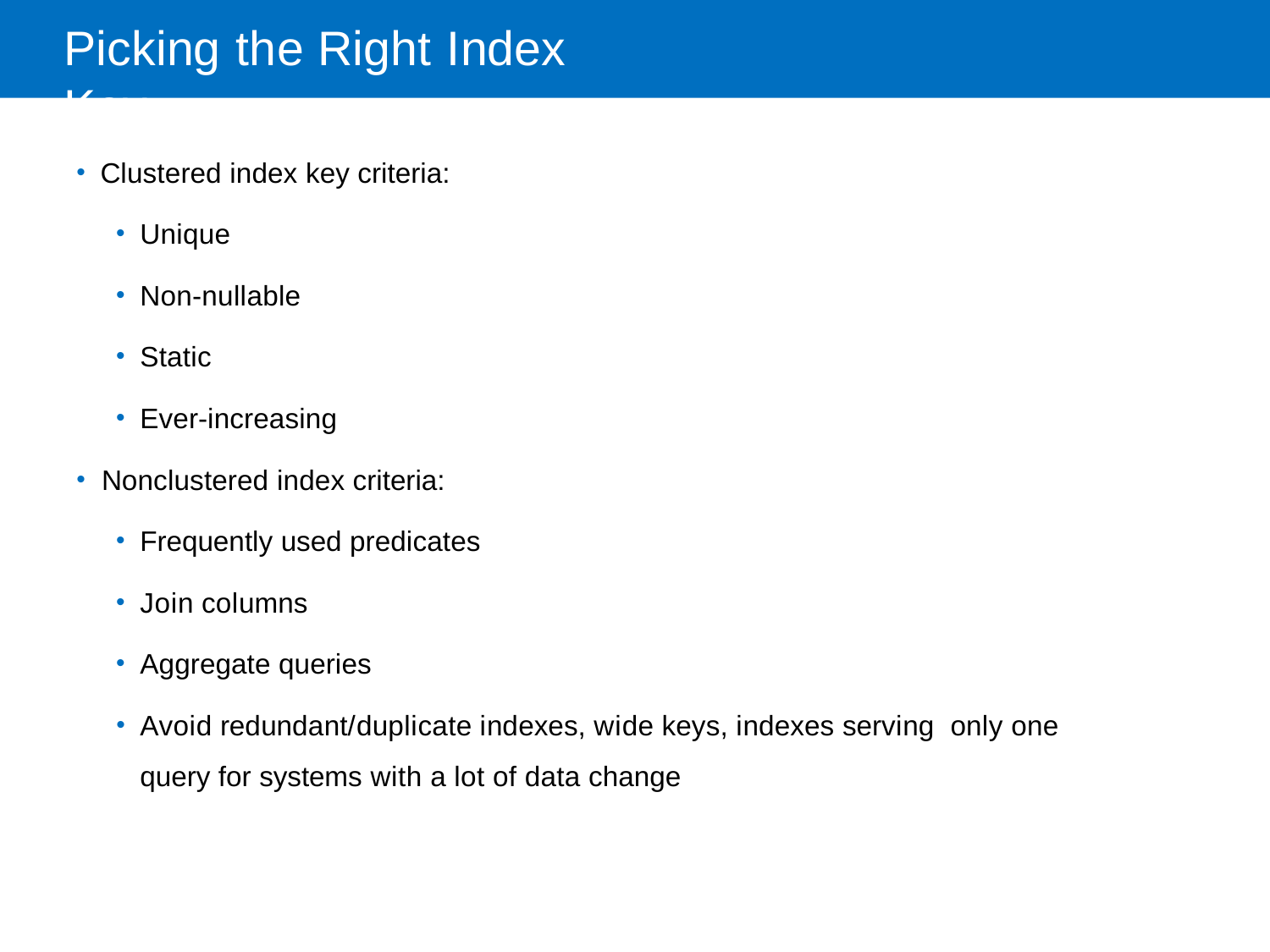

# Picking the Right Index Key
Clustered index key criteria:
Unique
Non-nullable
Static
Ever-increasing
Nonclustered index criteria:
Frequently used predicates
Join columns
Aggregate queries
Avoid redundant/duplicate indexes, wide keys, indexes serving  only one query for systems with a lot of data change